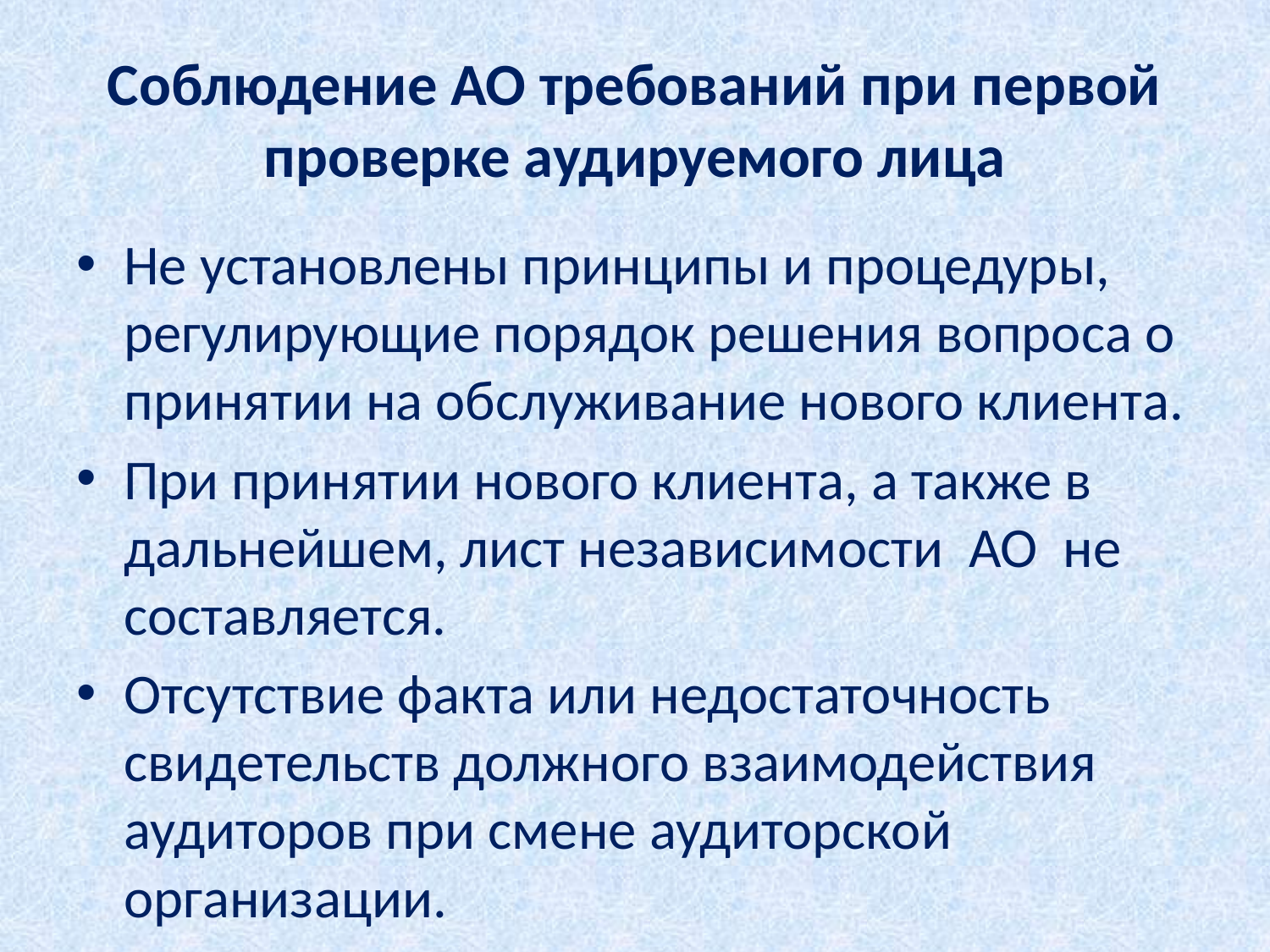

# Соблюдение АО требований при первой проверке аудируемого лица
Не установлены принципы и процедуры, регулирующие порядок решения вопроса о принятии на обслуживание нового клиента.
При принятии нового клиента, а также в дальнейшем, лист независимости  АО  не составляется.
Отсутствие факта или недостаточность свидетельств должного взаимодействия аудиторов при смене аудиторской организации.